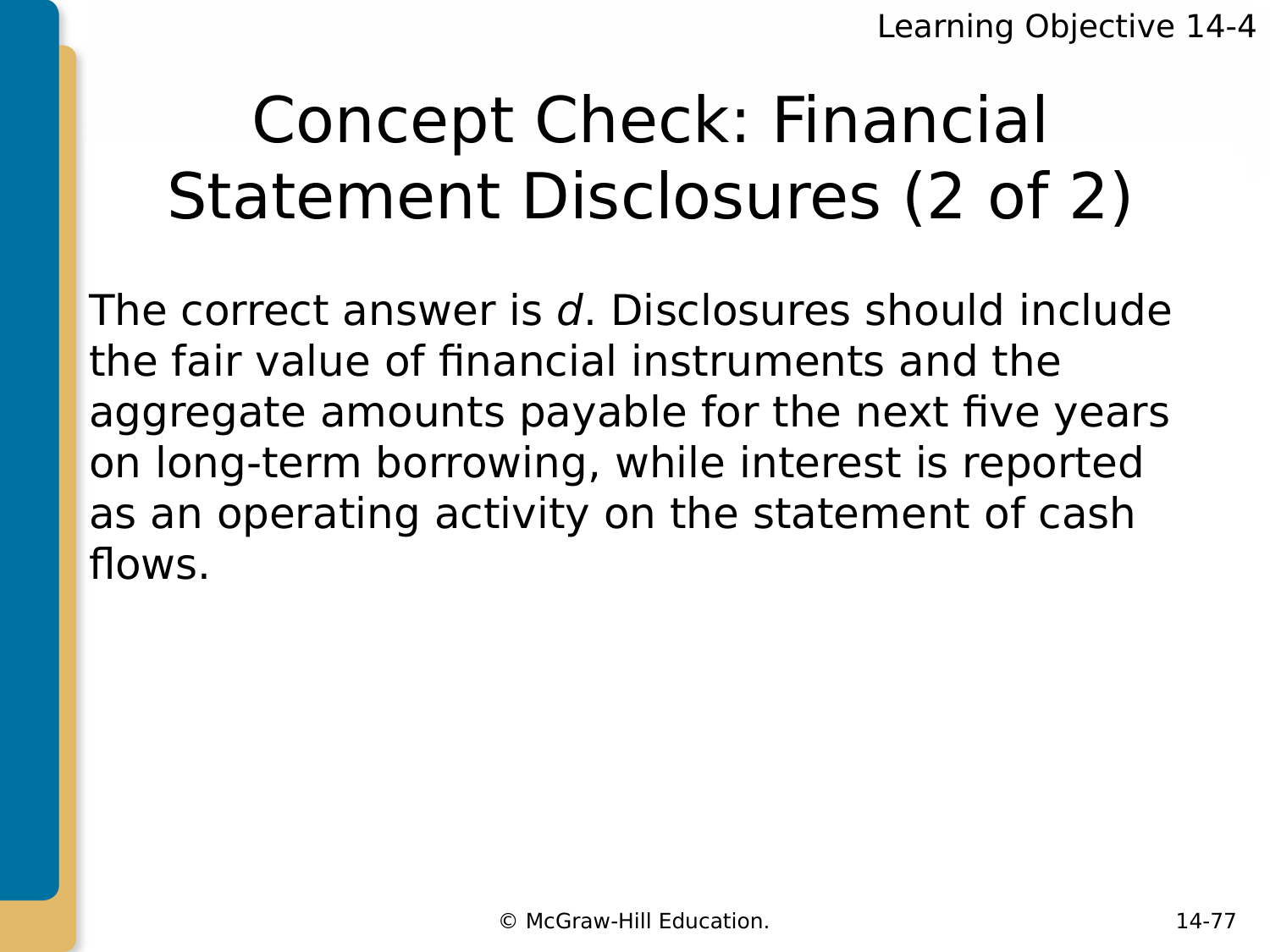

Learning Objective 14-4
# Concept Check: Financial Statement Disclosures (2 of 2)
The correct answer is d. Disclosures should include the fair value of financial instruments and the aggregate amounts payable for the next five years on long-term borrowing, while interest is reported as an operating activity on the statement of cash flows.